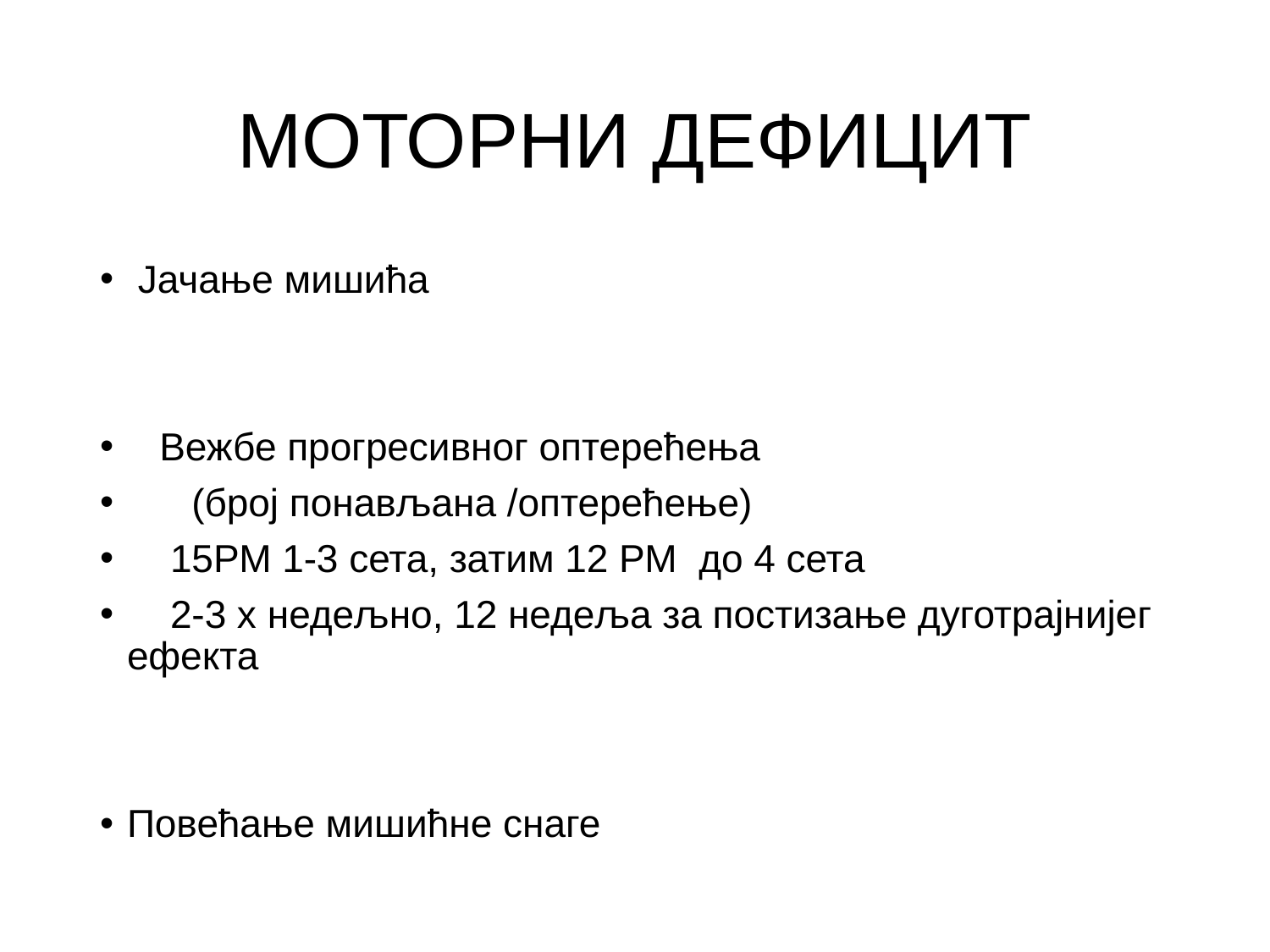

# МОТОРНИ ДЕФИЦИТ
 Јачање мишића

   Вежбе прогресивног оптерећења
      (број понављана /оптерећење)
    15РМ 1-3 сета, затим 12 РМ  до 4 сета
    2-3 x недељно, 12 недеља за постизање дуготрајнијег ефекта

Повећање мишићне снаге